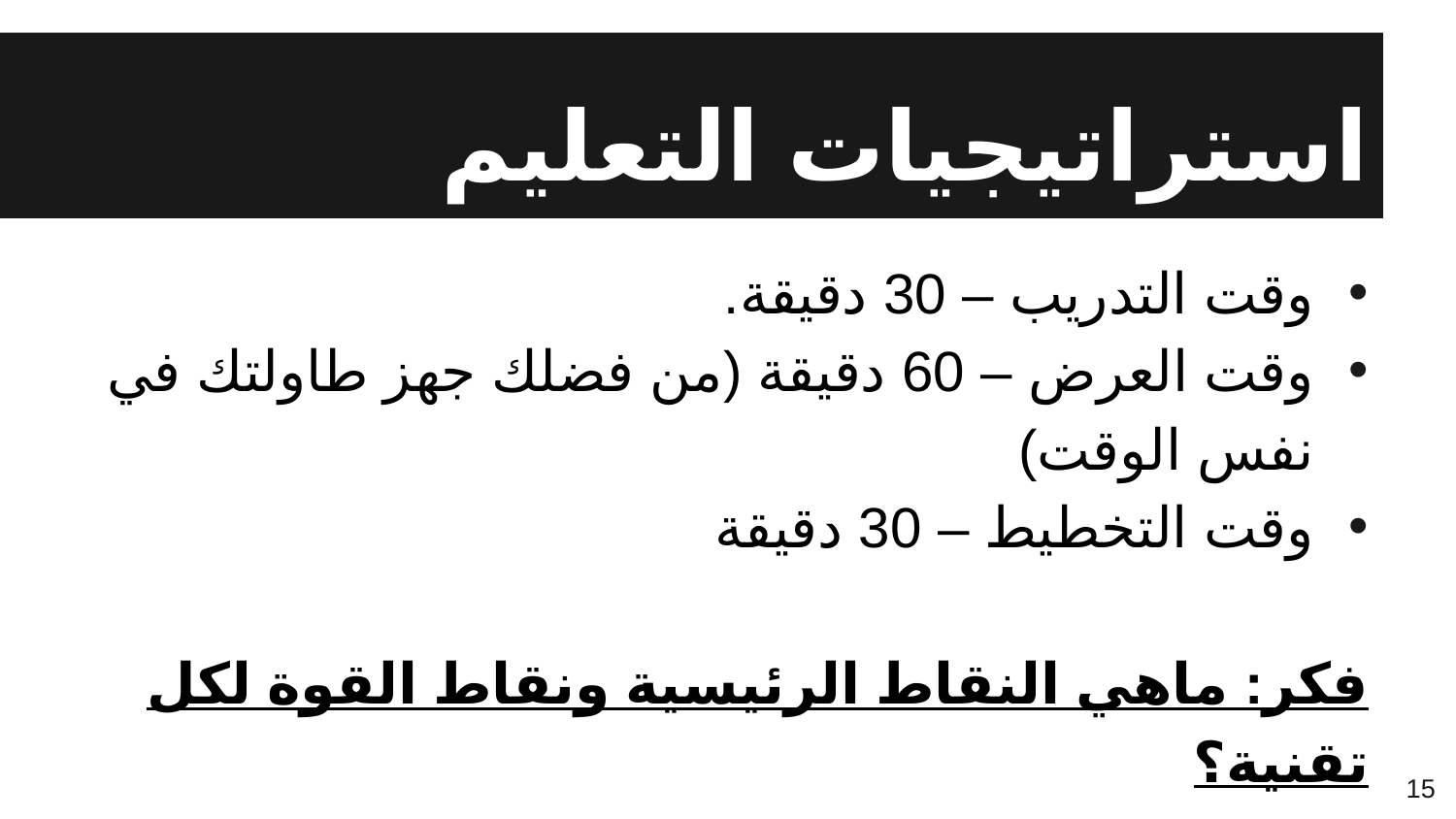

# استراتيجيات التعليم
وقت التدريب – 30 دقيقة.
وقت العرض – 60 دقيقة (من فضلك جهز طاولتك في نفس الوقت)
وقت التخطيط – 30 دقيقة

فكر: ماهي النقاط الرئيسية ونقاط القوة لكل تقنية؟
15